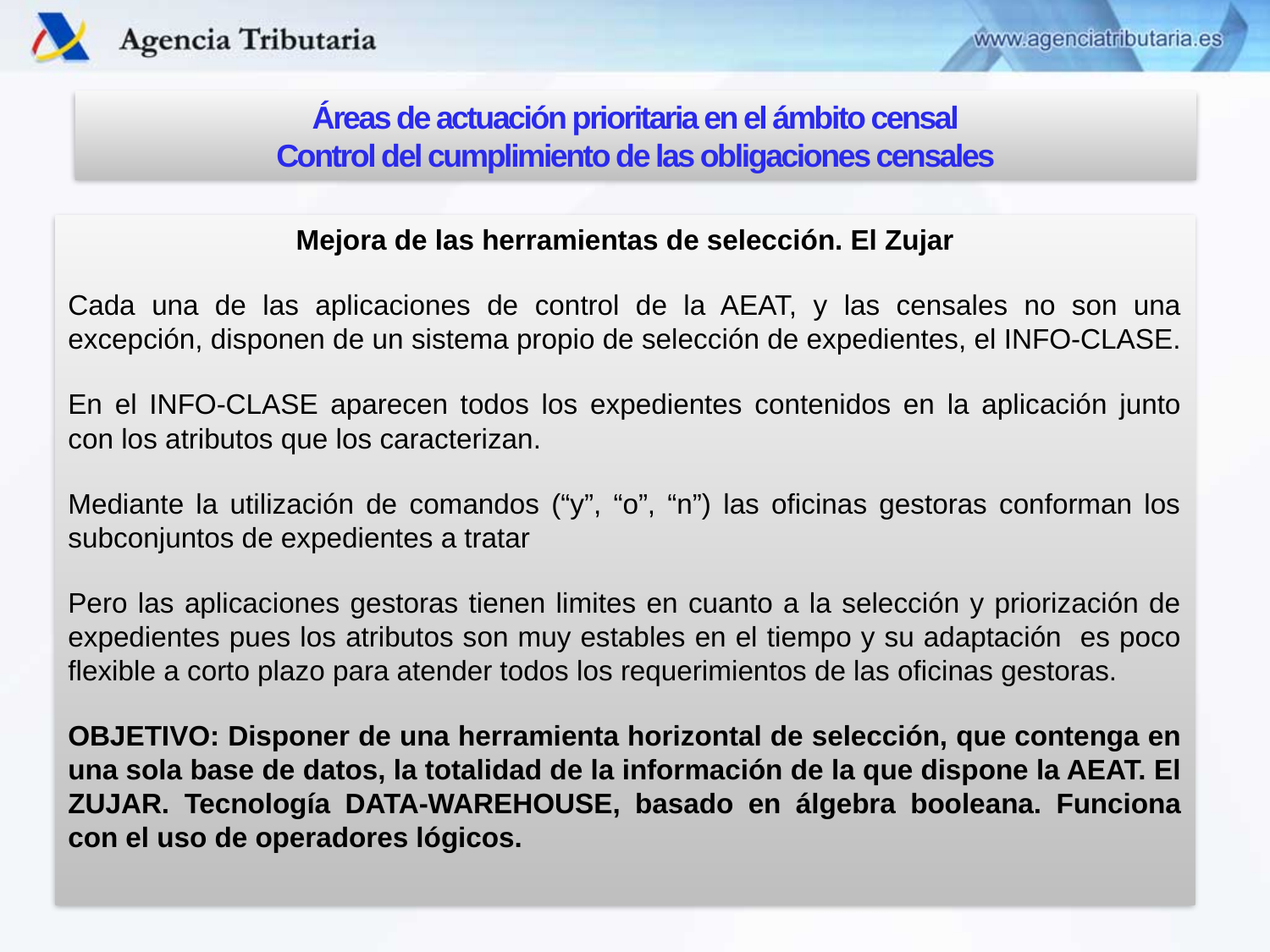

Áreas de actuación prioritaria en el ámbito censal
Control del cumplimiento de las obligaciones censales

Mejora de las herramientas de selección. El Zujar
Cada una de las aplicaciones de control de la AEAT, y las censales no son una excepción, disponen de un sistema propio de selección de expedientes, el INFO-CLASE.
En el INFO-CLASE aparecen todos los expedientes contenidos en la aplicación junto con los atributos que los caracterizan.
Mediante la utilización de comandos (“y”, “o”, “n”) las oficinas gestoras conforman los subconjuntos de expedientes a tratar
Pero las aplicaciones gestoras tienen limites en cuanto a la selección y priorización de expedientes pues los atributos son muy estables en el tiempo y su adaptación  es poco flexible a corto plazo para atender todos los requerimientos de las oficinas gestoras.
OBJETIVO: Disponer de una herramienta horizontal de selección, que contenga en una sola base de datos, la totalidad de la información de la que dispone la AEAT. El ZUJAR. Tecnología DATA-WAREHOUSE, basado en álgebra booleana. Funciona con el uso de operadores lógicos.